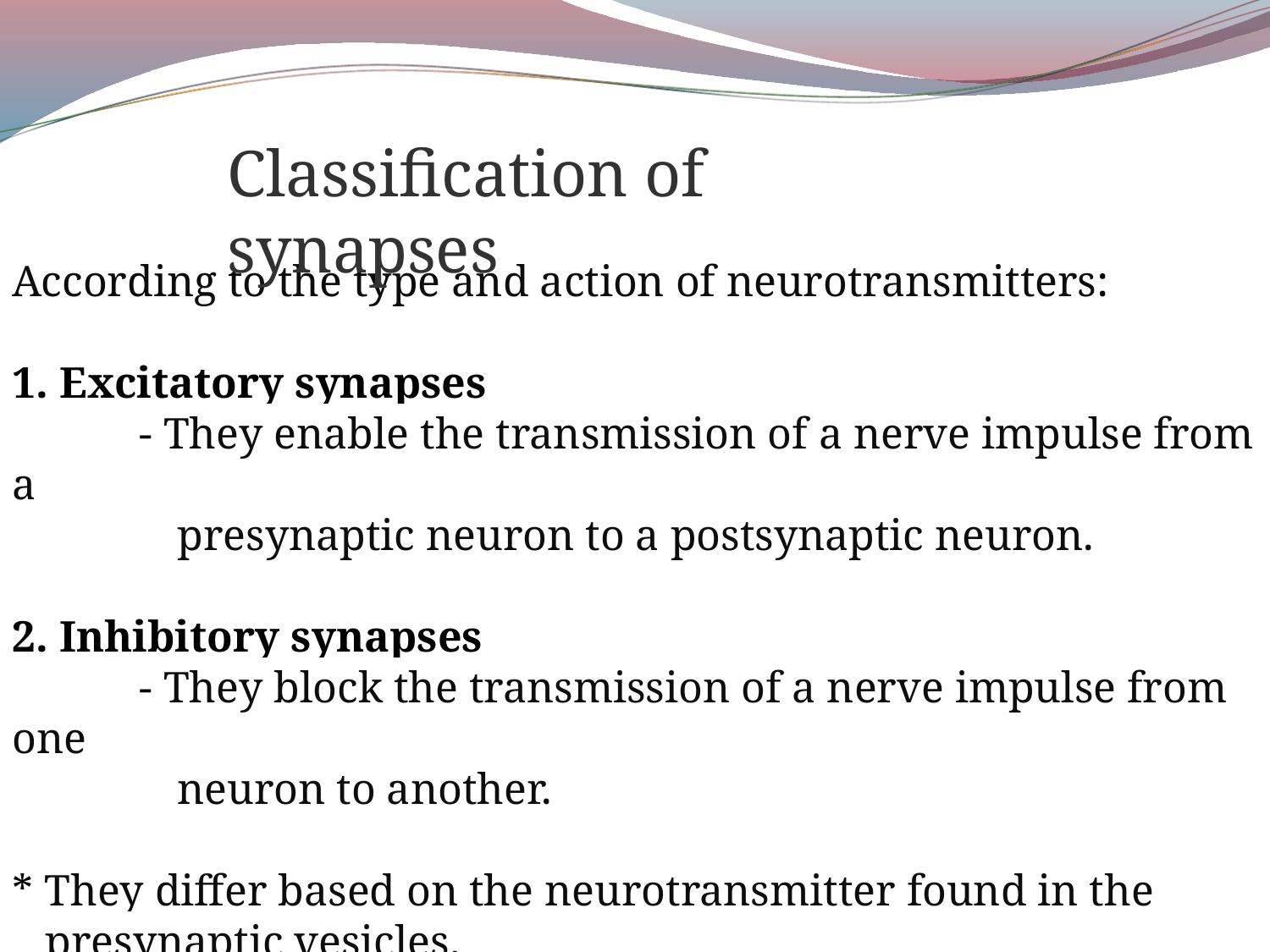

Classification of synapses
According to the type and action of neurotransmitters:
1. Excitatory synapses
	- They enable the transmission of a nerve impulse from a
               presynaptic neuron to a postsynaptic neuron.
2. Inhibitory synapses
	- They block the transmission of a nerve impulse from one
               neuron to another.

* They differ based on the neurotransmitter found in the
   presynaptic vesicles.